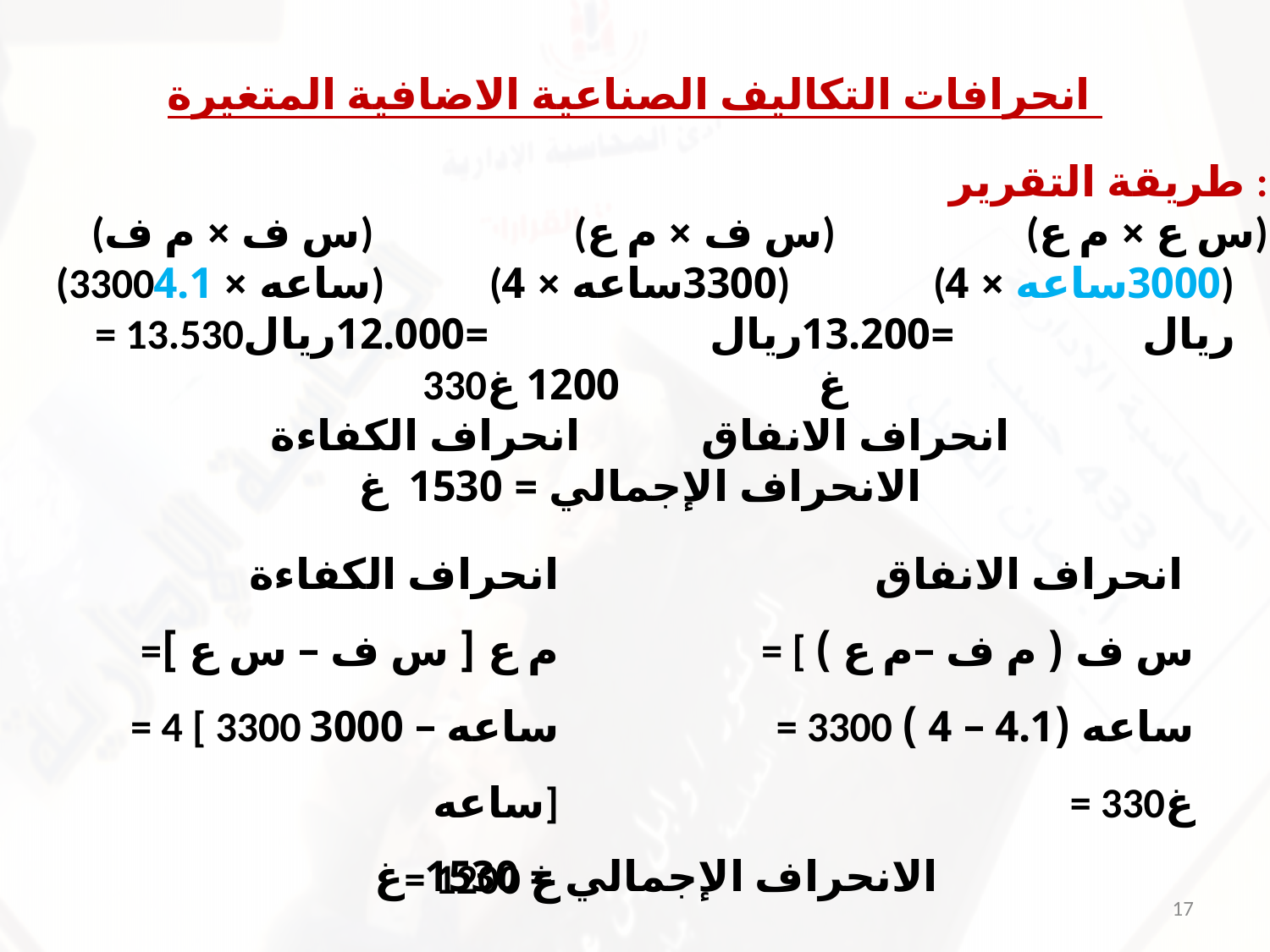

# انحرافات التكاليف الصناعية الاضافية المتغيرة
       طريقة التقرير :
      (س ف × م ف)                     (س ف × م ع)                    (س ع × م ع)
 (3300ساعه × 4.1)           (3300ساعه × 4)               (3000ساعه × 4)
        = 13.530ريال                 =13.200ريال                    =12.000ريال
330غ                  1200 غ
انحراف الانفاق           انحراف الكفاءة
الانحراف الإجمالي = 1530  غ
انحراف الكفاءة
=م ع [ س ف – س ع ]
= 4 [ 3300 ساعه – 3000 ساعه]
= 1200 غ
انحراف الانفاق
= [ س ف ( م ف –م ع )
= 3300 ساعه (4.1 – 4 )
= 330غ
الانحراف الإجمالي = 1530  غ
17